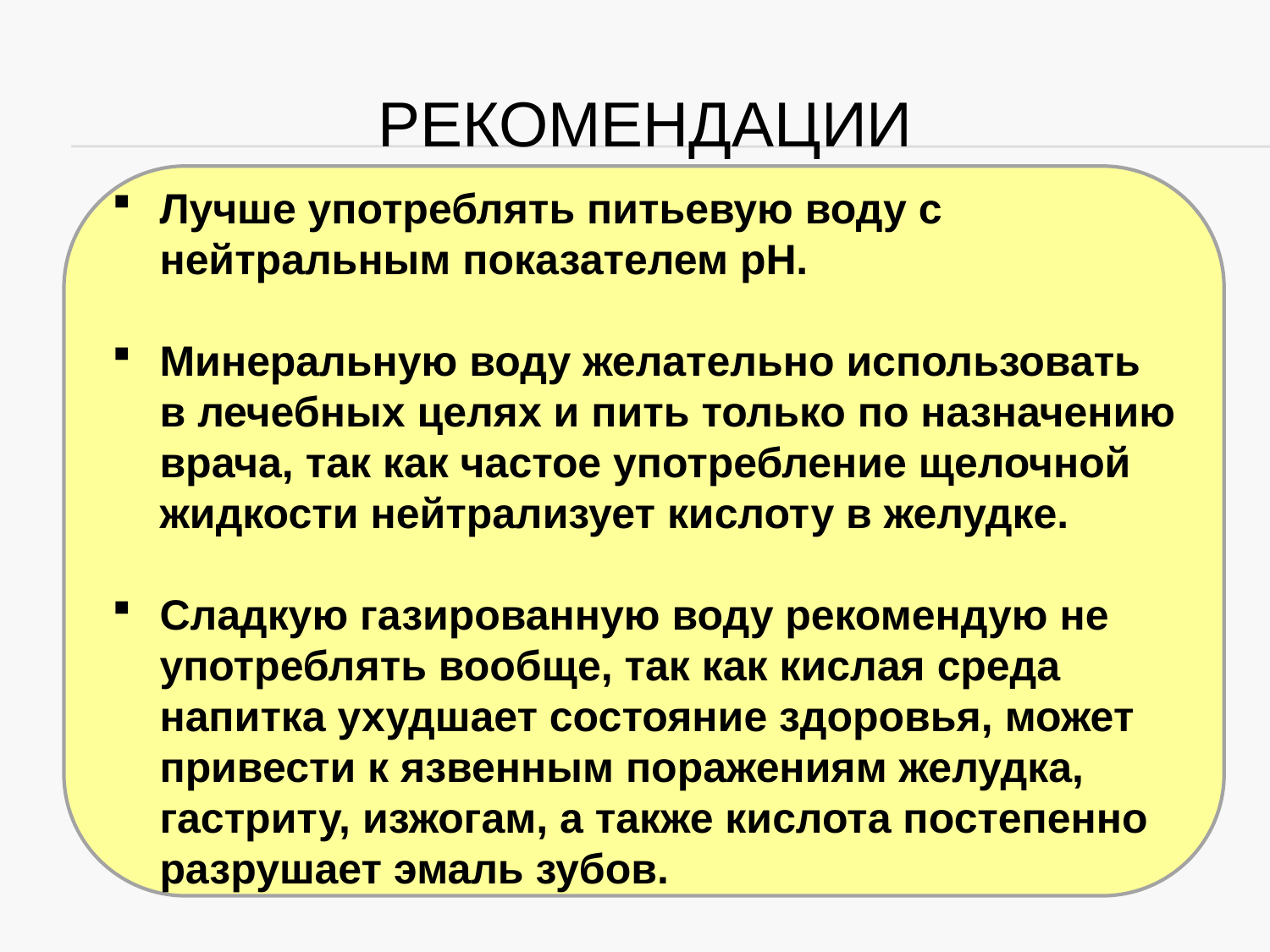

# Рекомендации

Лучше употреблять питьевую воду с нейтральным показателем pH.

Минеральную воду желательно использовать в лечебных целях и пить только по назначению врача, так как частое употребление щелочной жидкости нейтрализует кислоту в желудке.

Сладкую газированную воду рекомендую не употреблять вообще, так как кислая среда напитка ухудшает состояние здоровья, может привести к язвенным поражениям желудка,  гастриту, изжогам, а также кислота постепенно разрушает эмаль зубов.